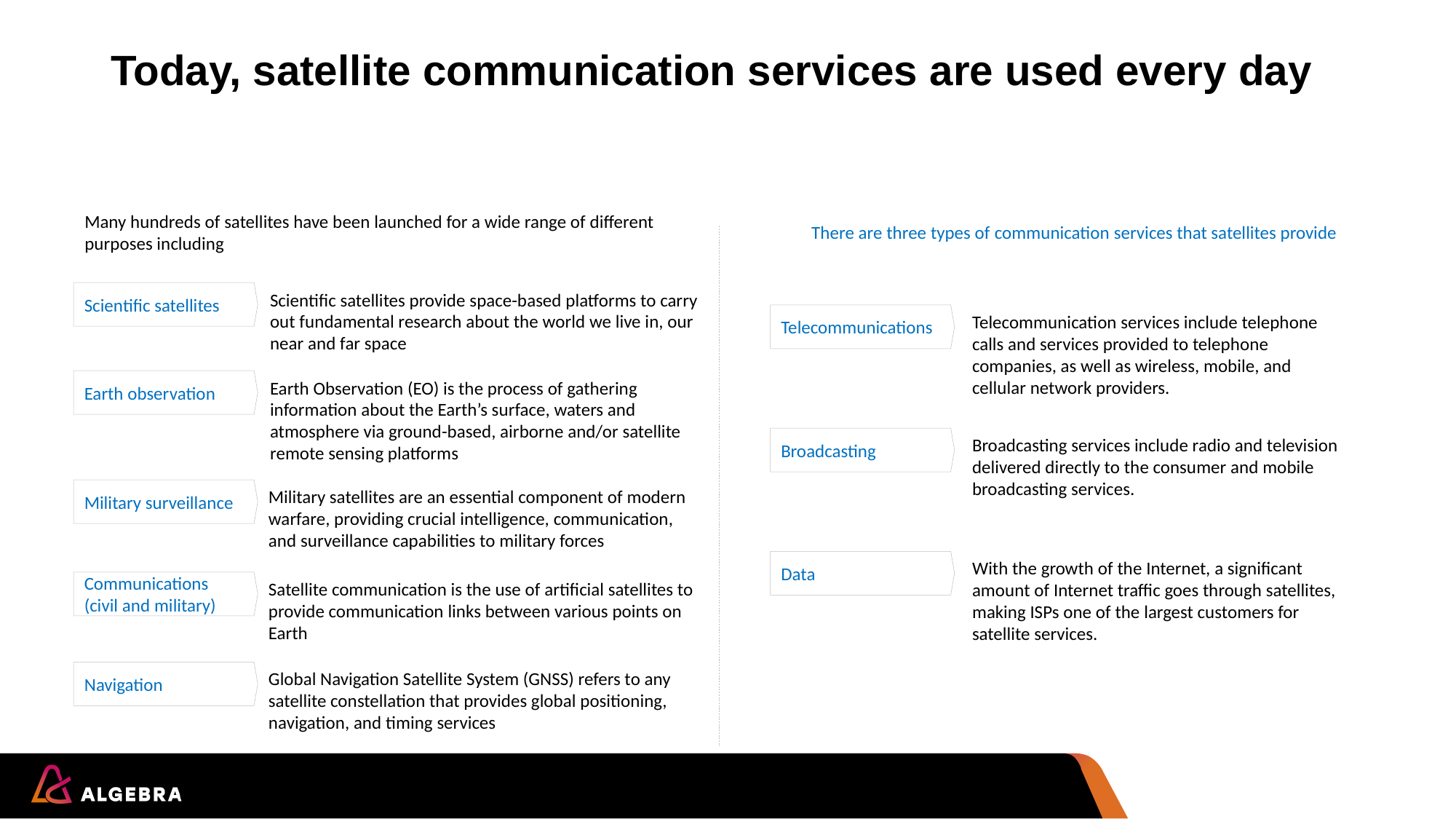

# Today, satellite communication services are used every day
Many hundreds of satellites have been launched for a wide range of different purposes including
There are three types of communication services that satellites provide
Scientific satellites
Scientific satellites provide space-based platforms to carry out fundamental research about the world we live in, our near and far space
Telecommunications
Telecommunication services include telephone calls and services provided to telephone companies, as well as wireless, mobile, and cellular network providers.
Earth observation
Earth Observation (EO) is the process of gathering information about the Earth’s surface, waters and atmosphere via ground-based, airborne and/or satellite remote sensing platforms
Broadcasting
Broadcasting services include radio and television delivered directly to the consumer and mobile broadcasting services.
Military surveillance
Military satellites are an essential component of modern warfare, providing crucial intelligence, communication, and surveillance capabilities to military forces
Data
With the growth of the Internet, a significant amount of Internet traffic goes through satellites, making ISPs one of the largest customers for satellite services.
Communications (civil and military)
Satellite communication is the use of artificial satellites to provide communication links between various points on Earth
Global Navigation Satellite System (GNSS) refers to any satellite constellation that provides global positioning, navigation, and timing services
Navigation